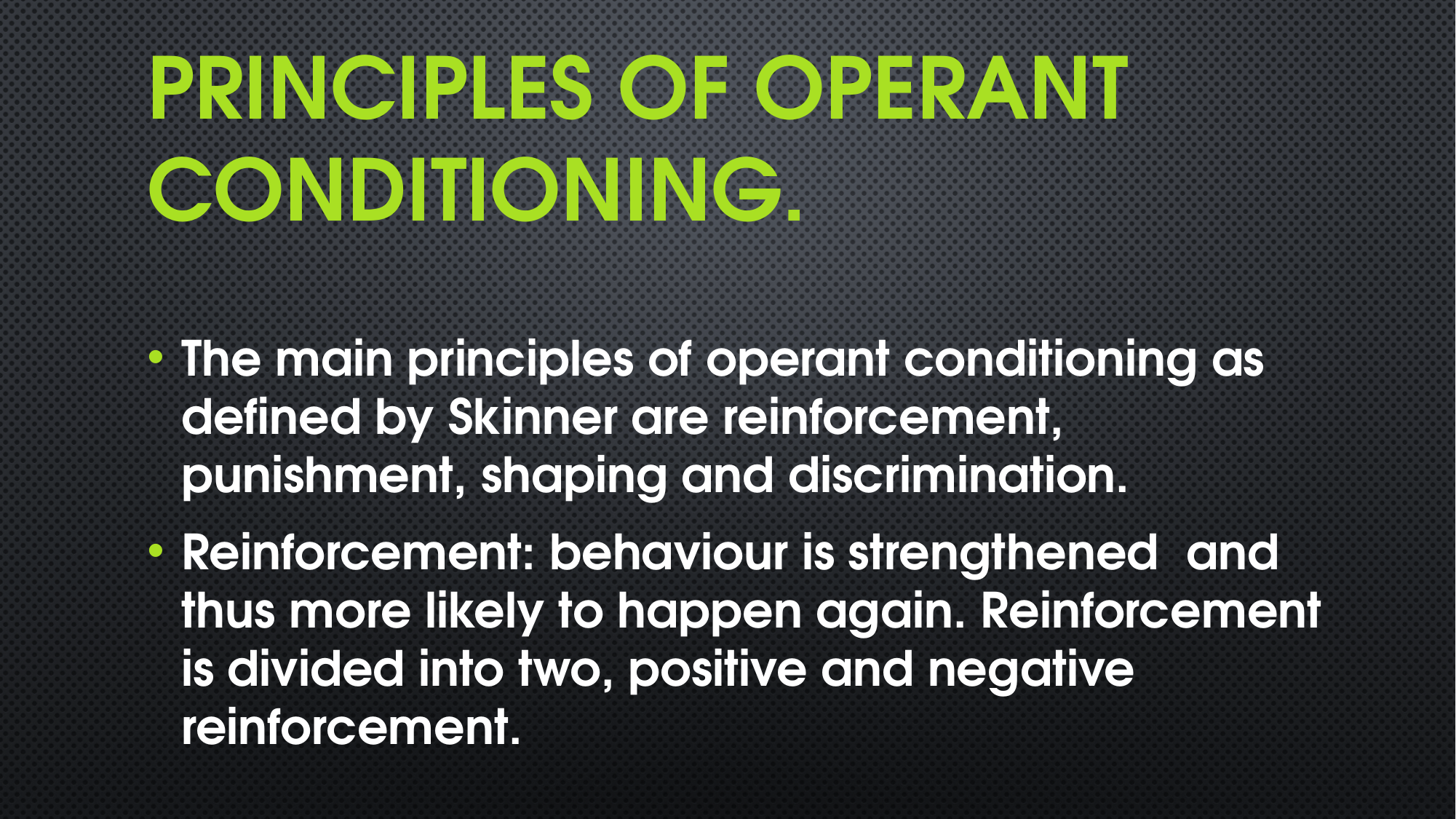

# Principles of operant conditioning.

The main principles of operant conditioning as defined by Skinner are reinforcement, punishment, shaping and discrimination.
Reinforcement: behaviour is strengthened  and thus more likely to happen again. Reinforcement is divided into two, positive and negative reinforcement.